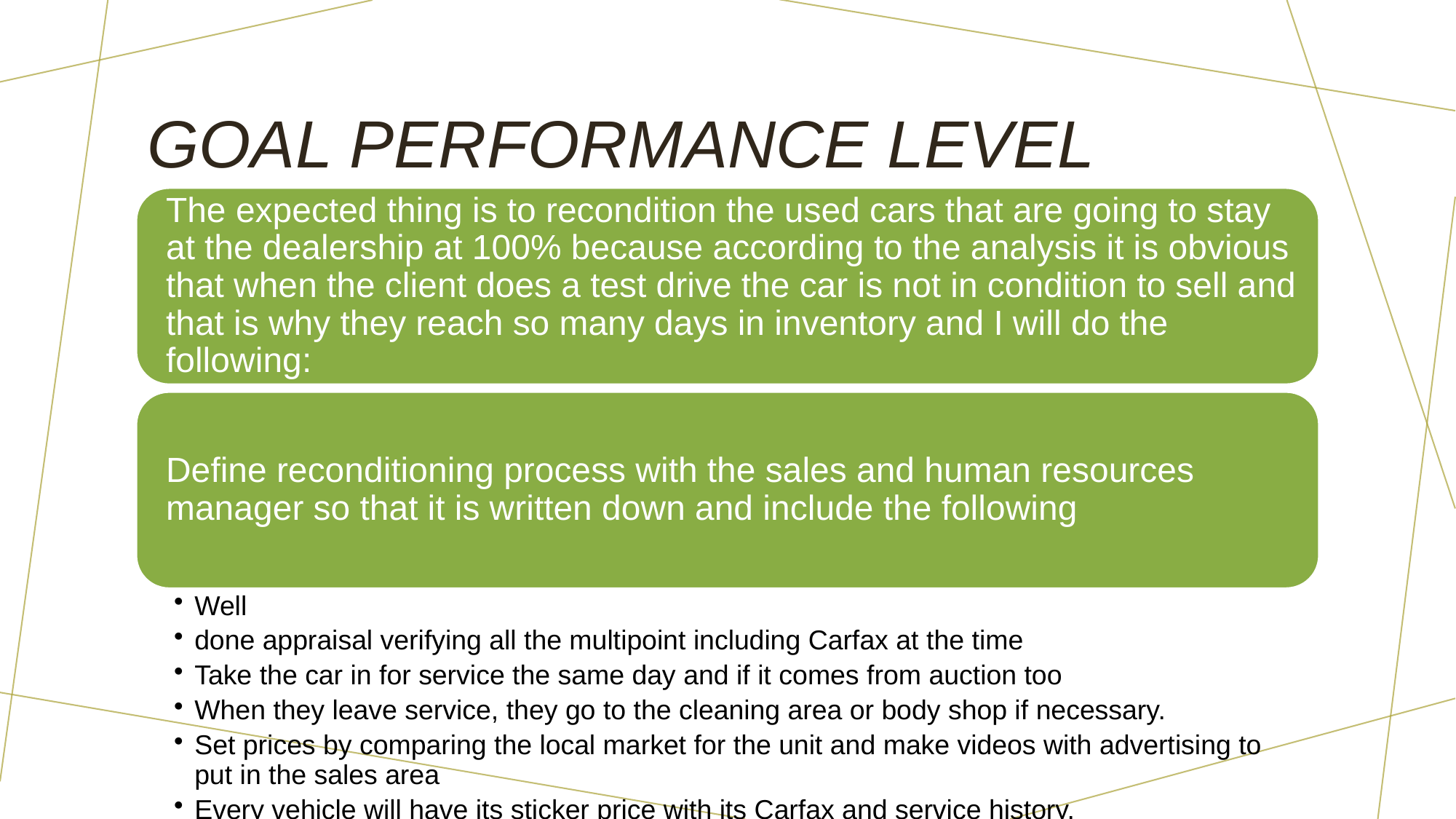

# GOAL PERFORMANCE LEVEL
The expected thing is to recondition the used cars that are going to stay at the dealership at 100% because according to the analysis it is obvious that when the client does a test drive the car is not in condition to sell and that is why they reach so many days in inventory and I will do the following:
Define reconditioning process with the sales and human resources manager so that it is written down and include the following
Well
done appraisal verifying all the multipoint including Carfax at the time
Take the car in for service the same day and if it comes from auction too
When they leave service, they go to the cleaning area or body shop if necessary.
Set prices by comparing the local market for the unit and make videos with advertising to put in the sales area
Every vehicle will have its sticker price with its Carfax and service history.